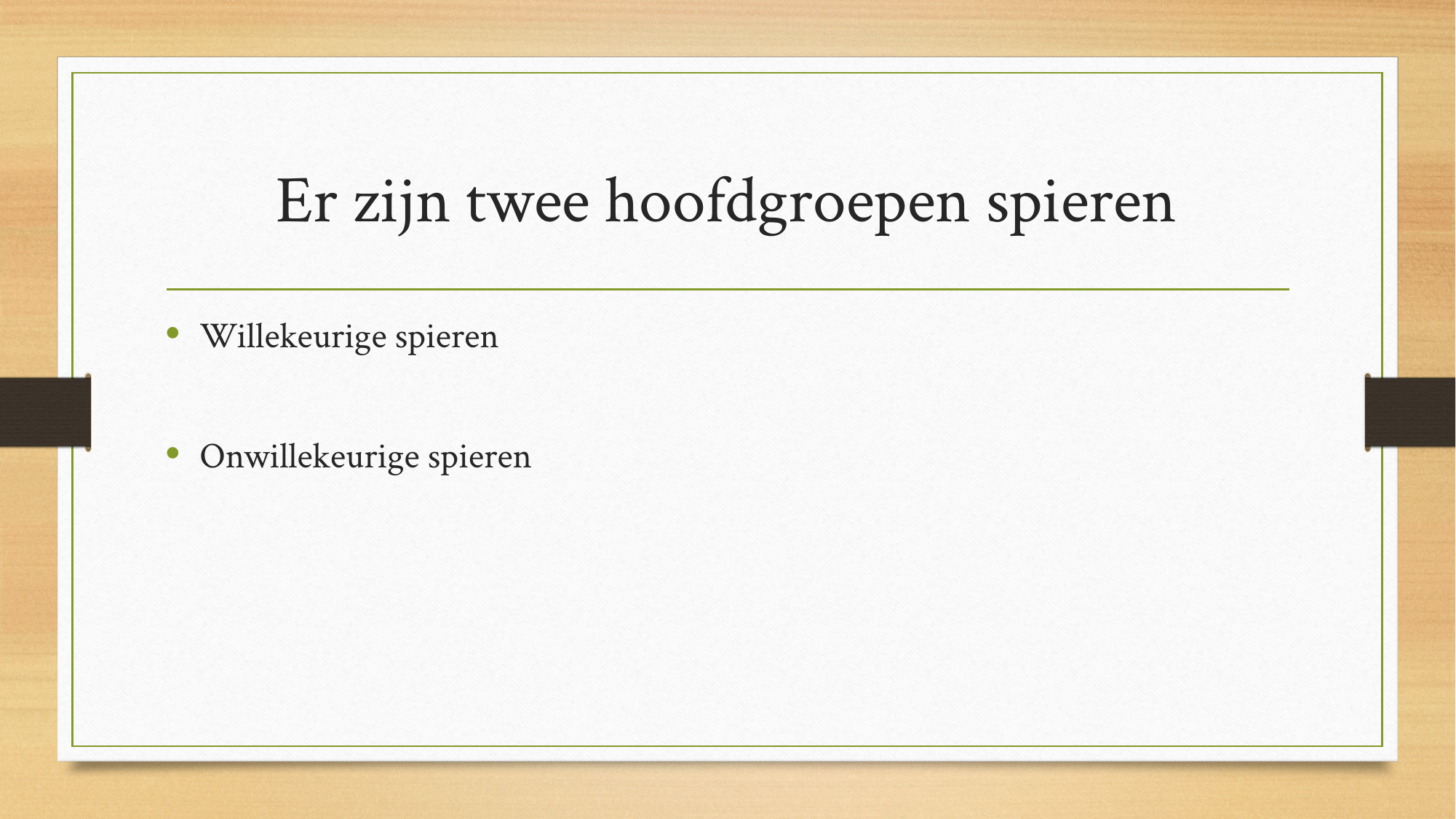

# Er zijn twee hoofdgroepen spieren
Willekeurige spieren

Onwillekeurige spieren